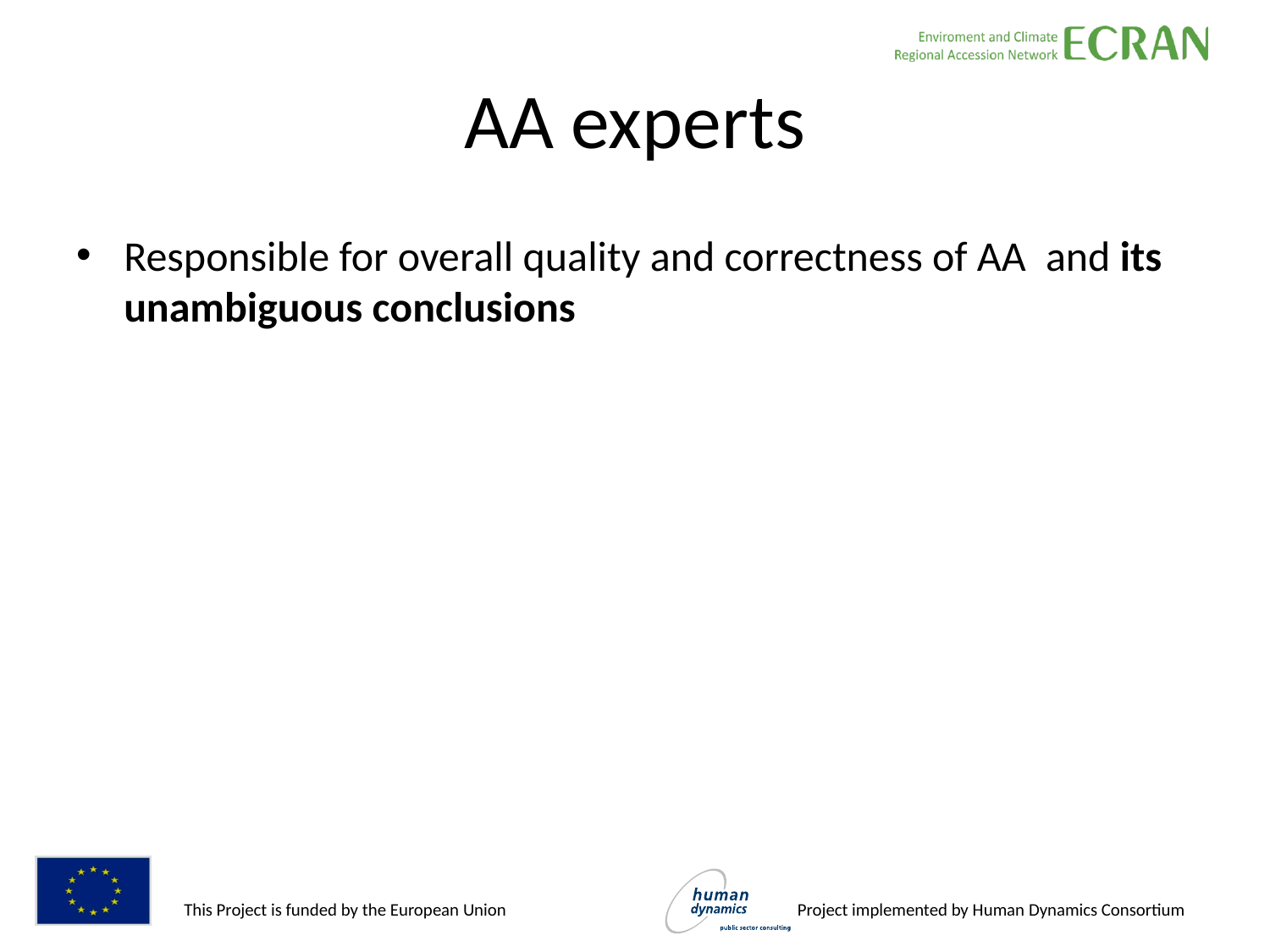

# AA experts
Responsible for overall quality and correctness of AA  and its unambiguous conclusions